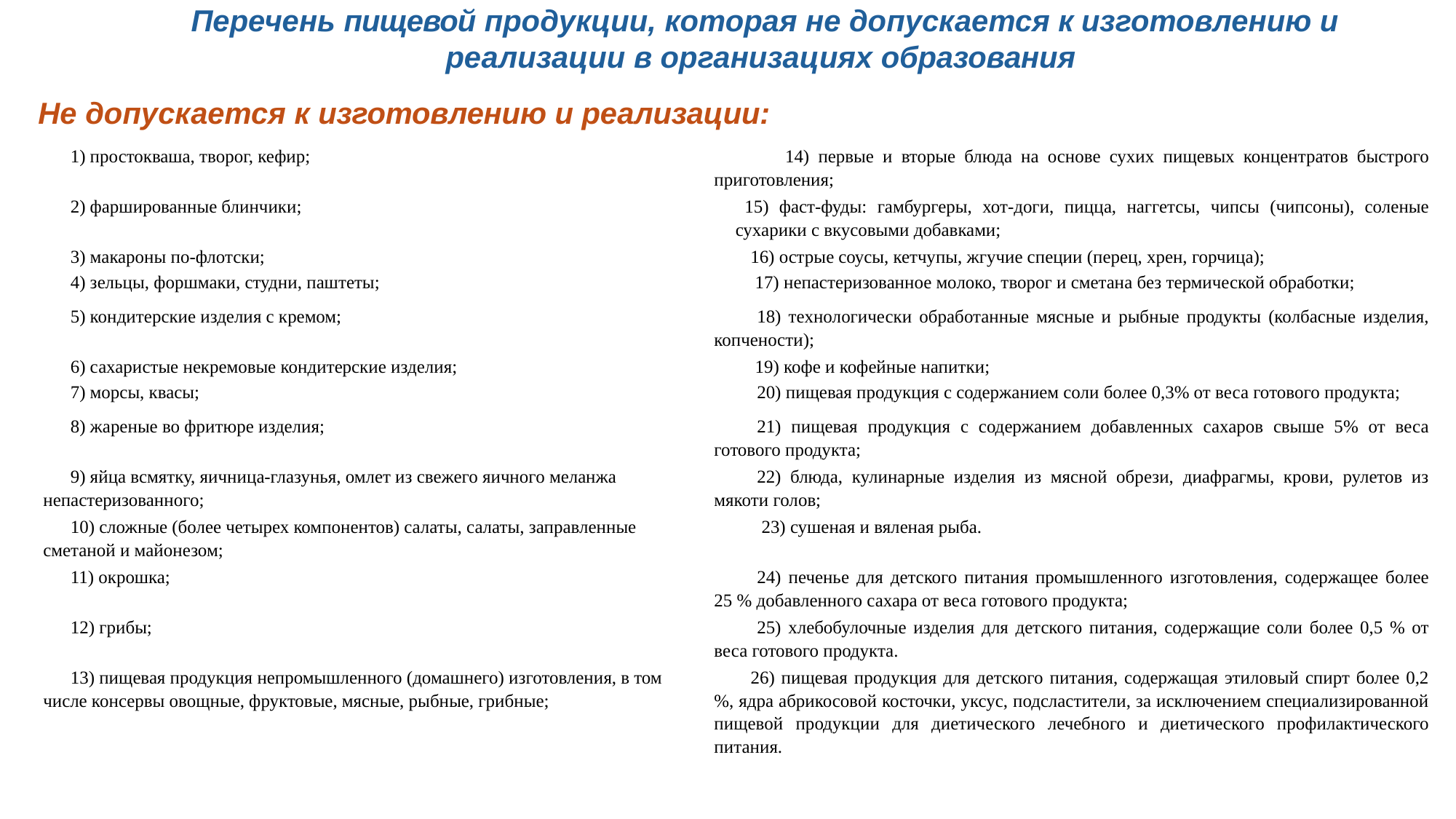

# Перечень пищевой продукции, которая не допускается к изготовлению и реализации в организациях образования
Не допускается к изготовлению и реализации:
| 1) простокваша, творог, кефир; | 14) первые и вторые блюда на основе сухих пищевых концентратов быстрого приготовления; |
| --- | --- |
| 2) фаршированные блинчики; | 15) фаст-фуды: гамбургеры, хот-доги, пицца, наггетсы, чипсы (чипсоны), соленые сухарики с вкусовыми добавками; |
| 3) макароны по-флотски; | 16) острые соусы, кетчупы, жгучие специи (перец, хрен, горчица); |
| 4) зельцы, форшмаки, студни, паштеты; | 17) непастеризованное молоко, творог и сметана без термической обработки; |
| 5) кондитерские изделия с кремом; | 18) технологически обработанные мясные и рыбные продукты (колбасные изделия, копчености); |
| 6) сахаристые некремовые кондитерские изделия; | 19) кофе и кофейные напитки; |
| 7) морсы, квасы; | 20) пищевая продукция с содержанием соли более 0,3% от веса готового продукта; |
| 8) жареные во фритюре изделия; | 21) пищевая продукция с содержанием добавленных сахаров свыше 5% от веса готового продукта; |
| 9) яйца всмятку, яичница-глазунья, омлет из свежего яичного меланжа непастеризованного; | 22) блюда, кулинарные изделия из мясной обрези, диафрагмы, крови, рулетов из мякоти голов; |
| 10) сложные (более четырех компонентов) салаты, салаты, заправленные сметаной и майонезом; | 23) сушеная и вяленая рыба. |
| 11) окрошка; | 24) печенье для детского питания промышленного изготовления, содержащее более 25 % добавленного сахара от веса готового продукта; |
| 12) грибы; | 25) хлебобулочные изделия для детского питания, содержащие соли более 0,5 % от веса готового продукта. |
| 13) пищевая продукция непромышленного (домашнего) изготовления, в том числе консервы овощные, фруктовые, мясные, рыбные, грибные; | 26) пищевая продукция для детского питания, содержащая этиловый спирт более 0,2 %, ядра абрикосовой косточки, уксус, подсластители, за исключением специализированной пищевой продукции для диетического лечебного и диетического профилактического питания. |